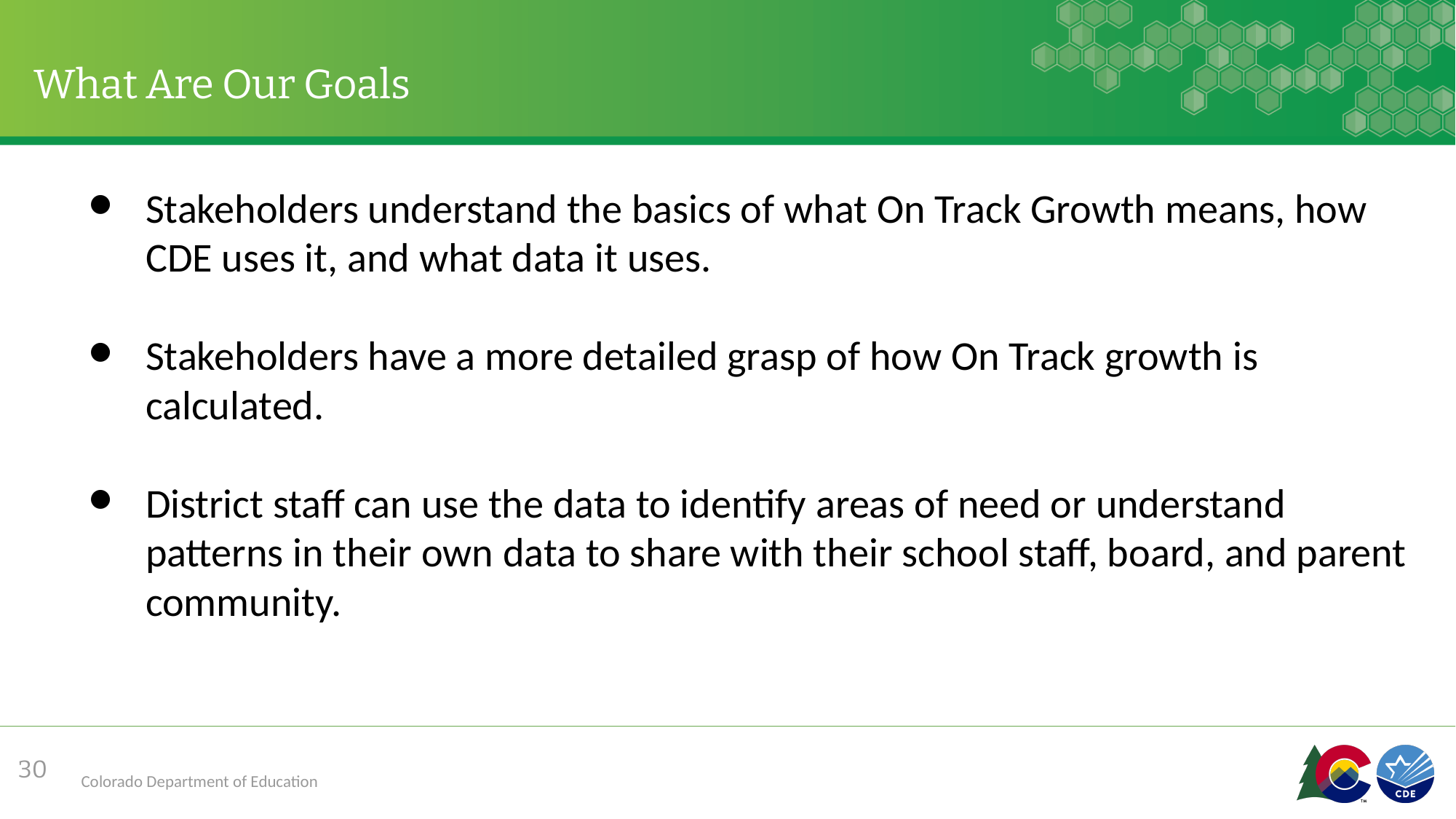

# What Are Our Goals
Stakeholders understand the basics of what On Track Growth means, how CDE uses it, and what data it uses.

Stakeholders have a more detailed grasp of how On Track growth is calculated.

District staff can use the data to identify areas of need or understand patterns in their own data to share with their school staff, board, and parent community.

30